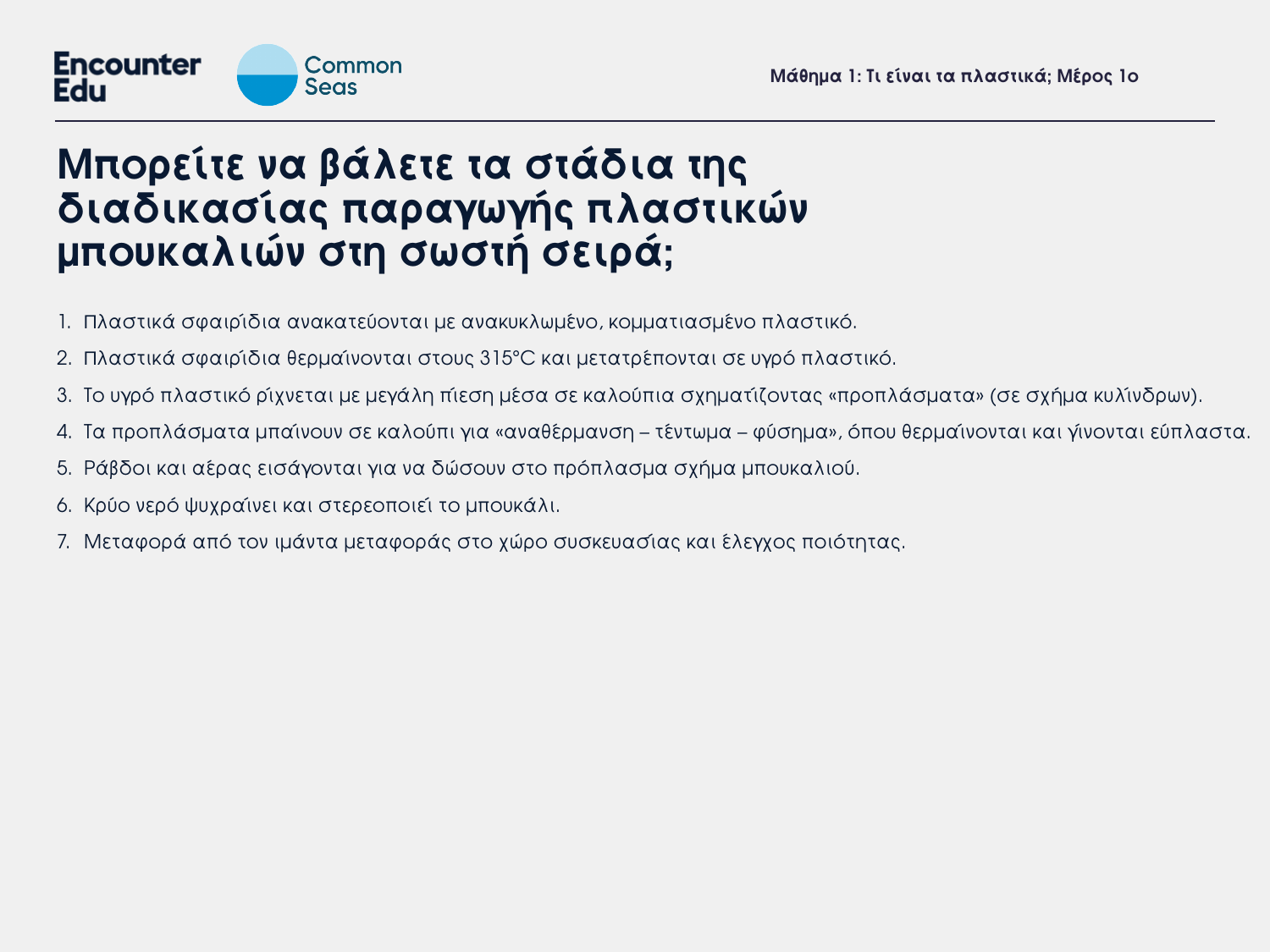

# Μάθημα 1: Τι είναι τα πλαστικά; Μέρος 1ο
Μπορείτε να βάλετε τα στάδια της διαδικασίας παραγωγής πλαστικών μπουκαλιών στη σωστή σειρά;
Πλαστικά σφαιρίδια ανακατεύονται με ανακυκλωμένο, κομματιασμένο πλαστικό.
Πλαστικά σφαιρίδια θερμαίνονται στους 315°C και μετατρέπονται σε υγρό πλαστικό.
Το υγρό πλαστικό ρίχνεται με μεγάλη πίεση μέσα σε καλούπια σχηματίζοντας «προπλάσματα» (σε σχήμα κυλίνδρων).
Τα προπλάσματα μπαίνουν σε καλούπι για «αναθέρμανση – τέντωμα – φύσημα», όπου θερμαίνονται και γίνονται εύπλαστα.
Ράβδοι και αέρας εισάγονται για να δώσουν στο πρόπλασμα σχήμα μπουκαλιού.
Κρύο νερό ψυχραίνει και στερεοποιεί το μπουκάλι.
Μεταφορά από τον ιμάντα μεταφοράς στο χώρο συσκευασίας και έλεγχος ποιότητας.